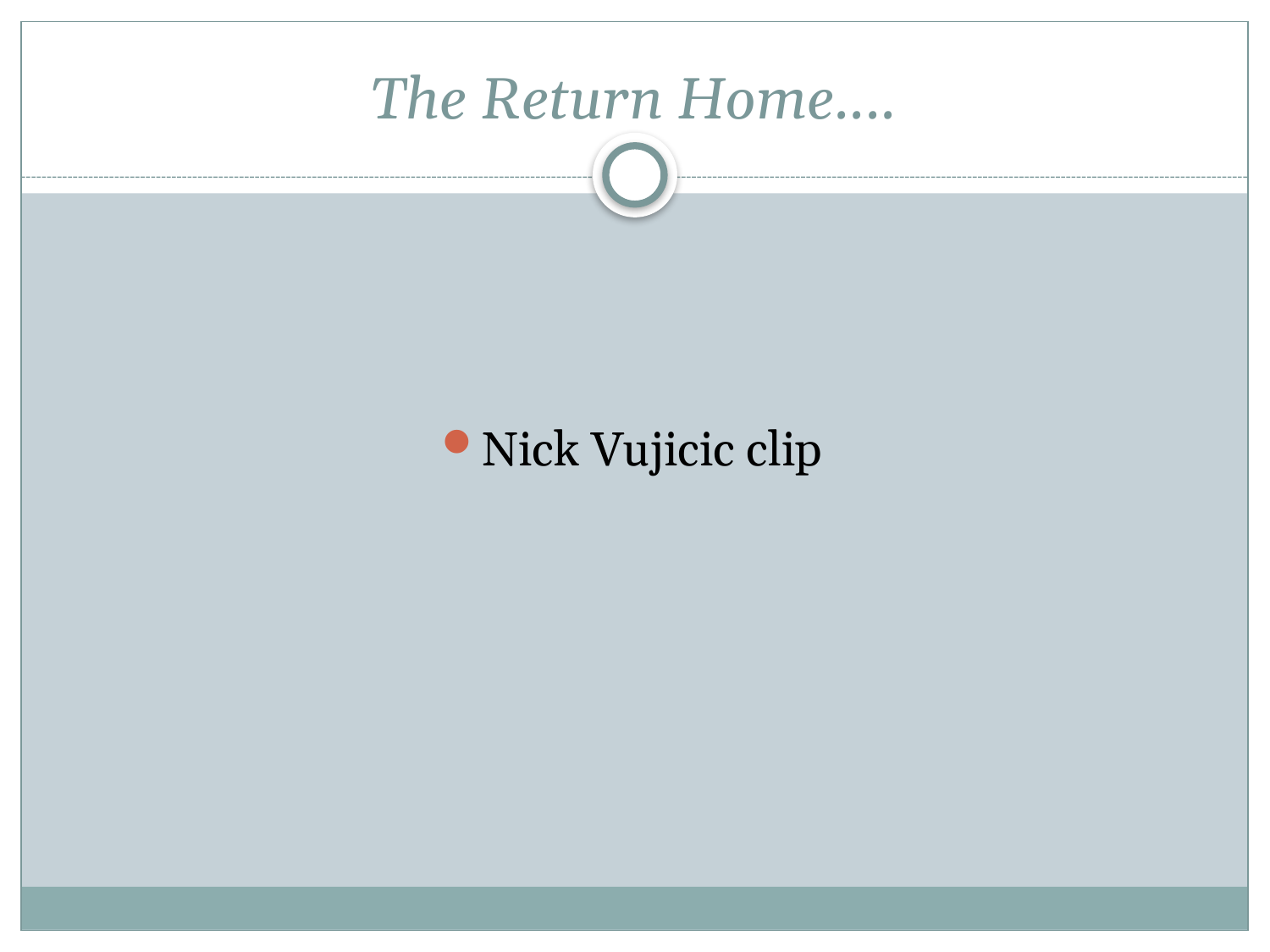

# The Return Home....

Nick Vujicic clip